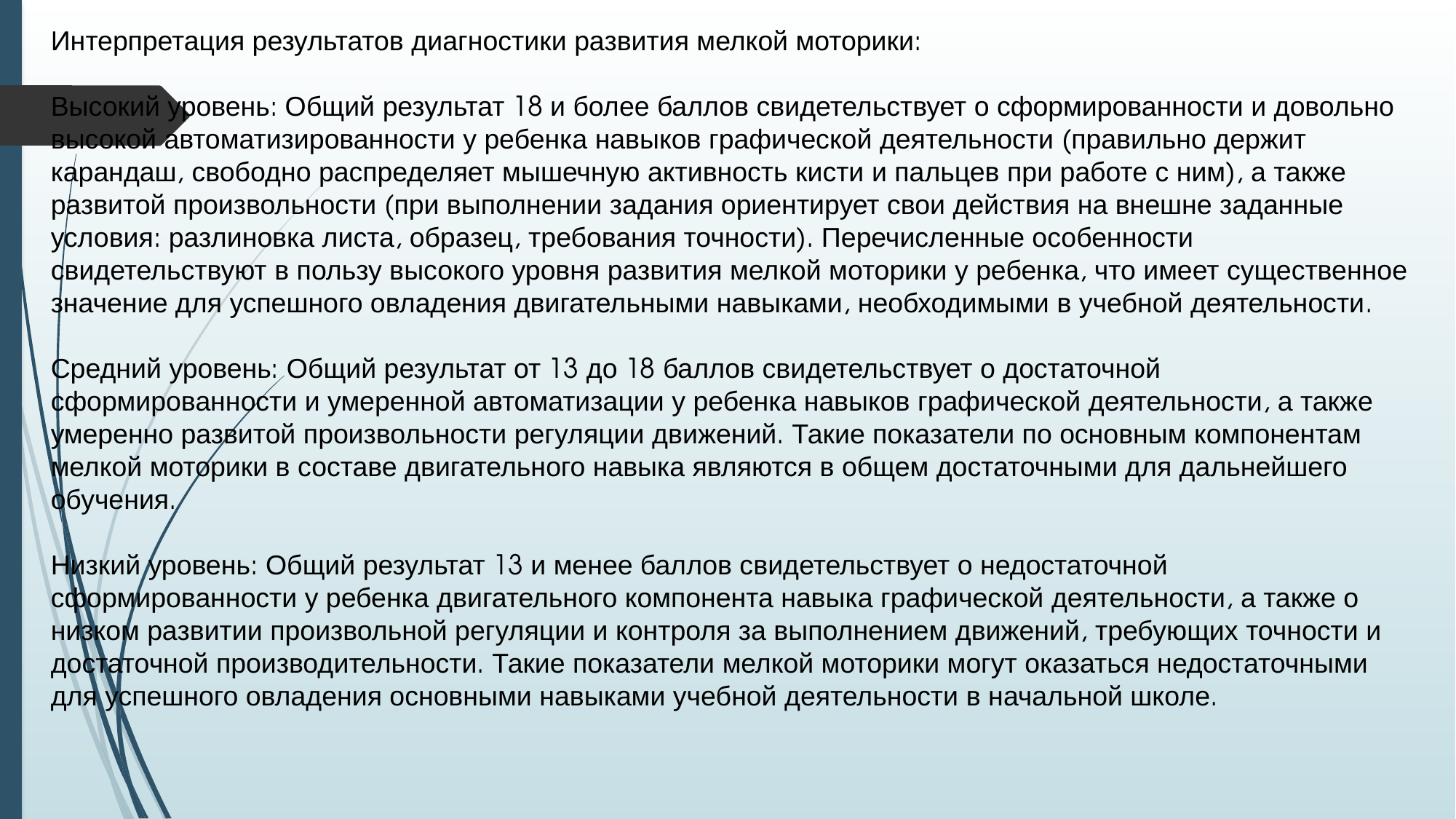

Интерпретация результатов диагностики развития мелкой моторики:

Высокий уровень: Общий результат 18 и более баллов свидетельствует о сформированности и довольно высокой автоматизированности у ребенка навыков графической деятельности (правильно держит карандаш, свободно распределяет мышечную активность кисти и пальцев при работе с ним), а также развитой произвольности (при выполнении задания ориентирует свои действия на внешне заданные условия: разлиновка листа, образец, требования точности). Перечисленные особенности свидетельствуют в пользу высокого уровня развития мелкой моторики у ребенка, что имеет существенное значение для успешного овладения двигательными навыками, необходимыми в учебной деятельности.

Средний уровень: Общий результат от 13 до 18 баллов свидетельствует о достаточной сформированности и умеренной автоматизации у ребенка навыков графической деятельности, а также умеренно развитой произвольности регуляции движений. Такие показатели по основным компонентам мелкой моторики в составе двигательного навыка являются в общем достаточными для дальнейшего обучения.

Низкий уровень: Общий результат 13 и менее баллов свидетельствует о недостаточной сформированности у ребенка двигательного компонента навыка графической деятельности, а также о низком развитии произвольной регуляции и контроля за выполнением движений, требующих точности и достаточной производительности. Такие показатели мелкой моторики могут оказаться недостаточными для успешного овладения основными навыками учебной деятельности в начальной школе.